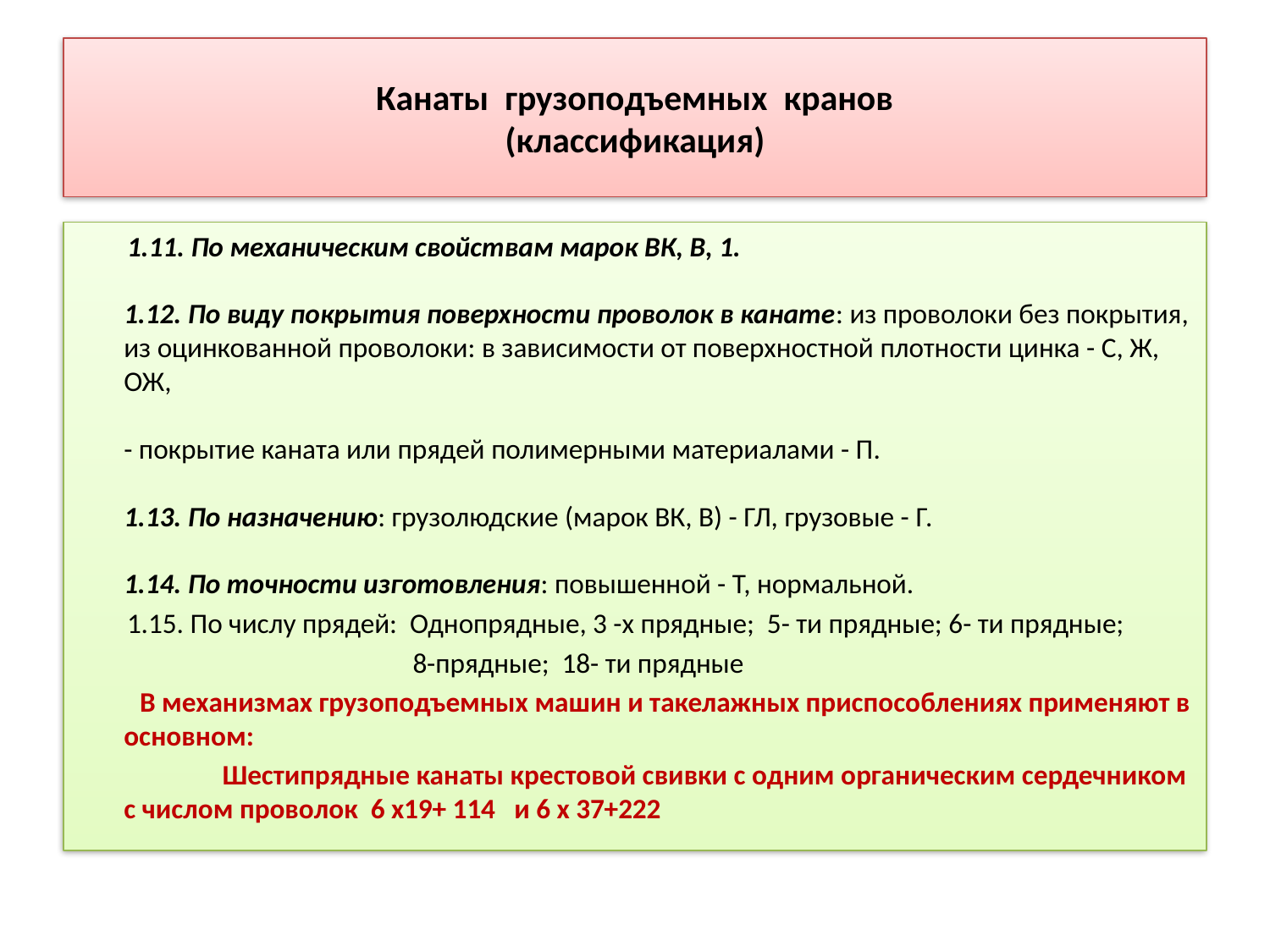

# Канаты  грузоподъемных  кранов (классификация)
        1.11. По механическим свойствам марок ВК, В, 1.
1.12. По виду покрытия поверхности проволок в канате: из проволоки без покрытия, из оцинкованной проволоки: в зависимости от поверхностной плотности цинка - С, Ж, ОЖ,
- покрытие каната или прядей полимерными материалами - П.
1.13. По назначению: грузолюдские (марок ВК, В) - ГЛ, грузовые - Г.
1.14. По точности изготовления: повышенной - Т, нормальной.
        1.15. По числу прядей:  Однопрядные, 3 -х прядные;  5- ти прядные; 6- ти прядные;
                                                     8-прядные;  18- ти прядные
          В механизмах грузоподъемных машин и такелажных приспособлениях применяют в основном:
                       Шестипрядные канаты крестовой свивки с одним органическим сердечником с числом проволок  6 х19+ 114   и 6 х 37+222